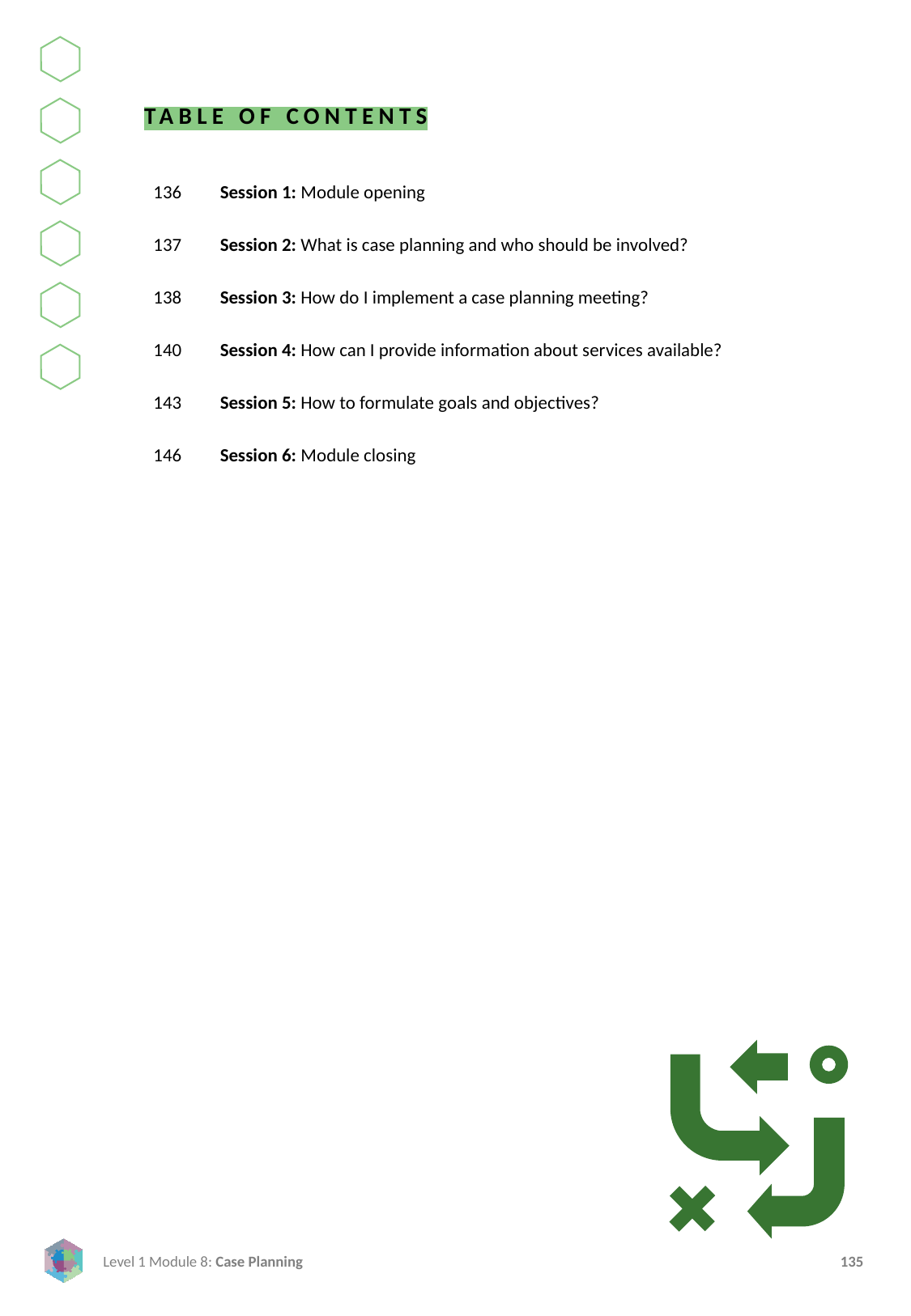

TABLE OF CONTENTS

136
137
138
140
143
146
Session 1: Module opening
Session 2: What is case planning and who should be involved?
Session 3: How do I implement a case planning meeting?
Session 4: How can I provide information about services available?
Session 5: How to formulate goals and objectives?
Session 6: Module closing